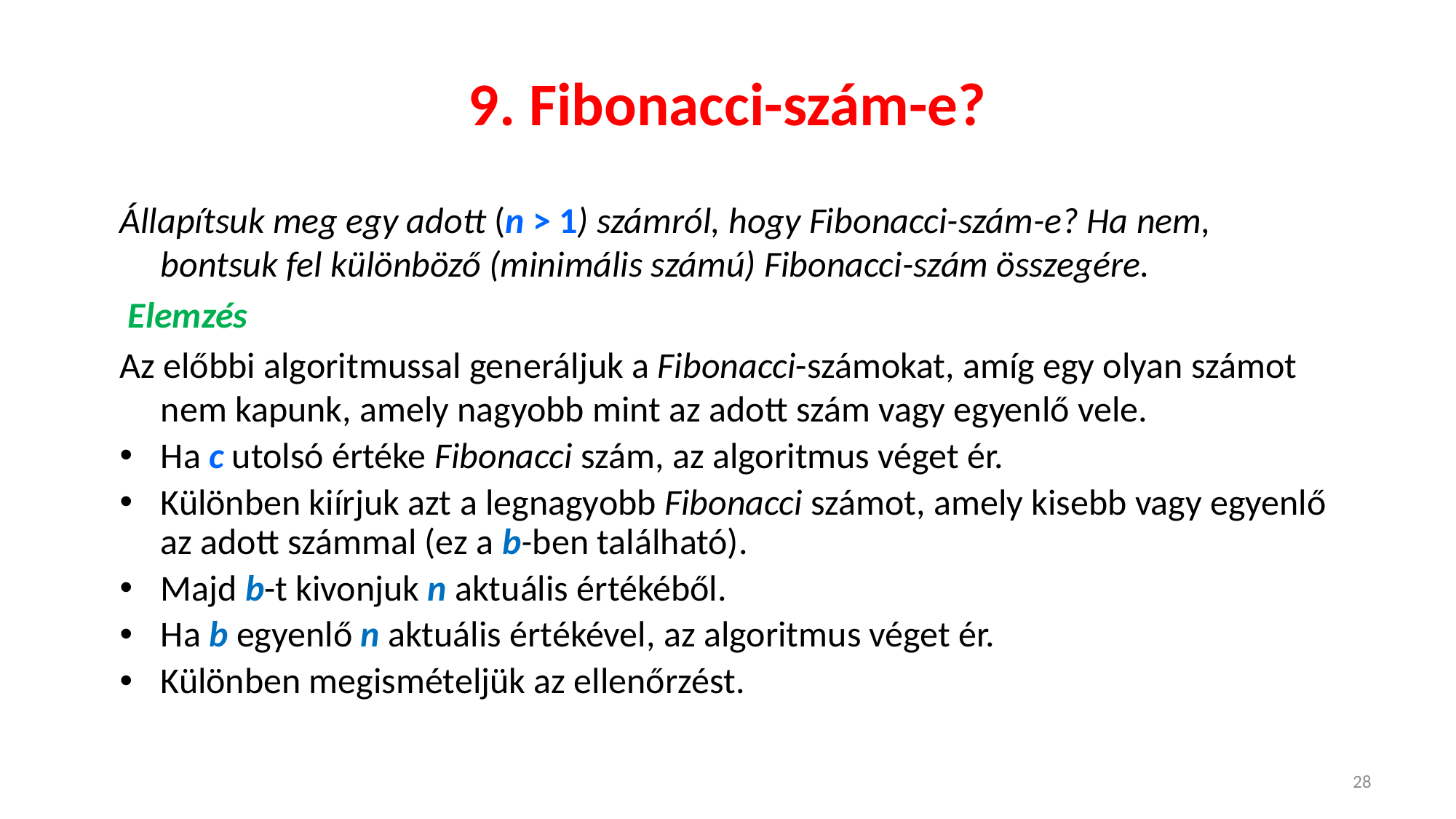

# 9. Fibonacci-szám-e?
Állapítsuk meg egy adott (n > 1) számról, hogy Fibonacci-szám-e? Ha nem, bontsuk fel különböző (minimális számú) Fibonacci-szám összegére.
 Elemzés
Az előbbi algoritmussal generáljuk a Fibonacci-számokat, amíg egy olyan számot nem kapunk, amely nagyobb mint az adott szám vagy egyenlő vele.
Ha c utolsó értéke Fibonacci ­szám, az algoritmus véget ér.
Különben kiírjuk azt a legnagyobb Fibonacci számot, amely kisebb vagy egyenlő az adott számmal (ez a b-ben található).
Majd b-t kivonjuk n aktuális értékéből.
Ha b egyenlő n aktuális értékével, az algoritmus véget ér.
Különben megismételjük az ellenőrzést.
28